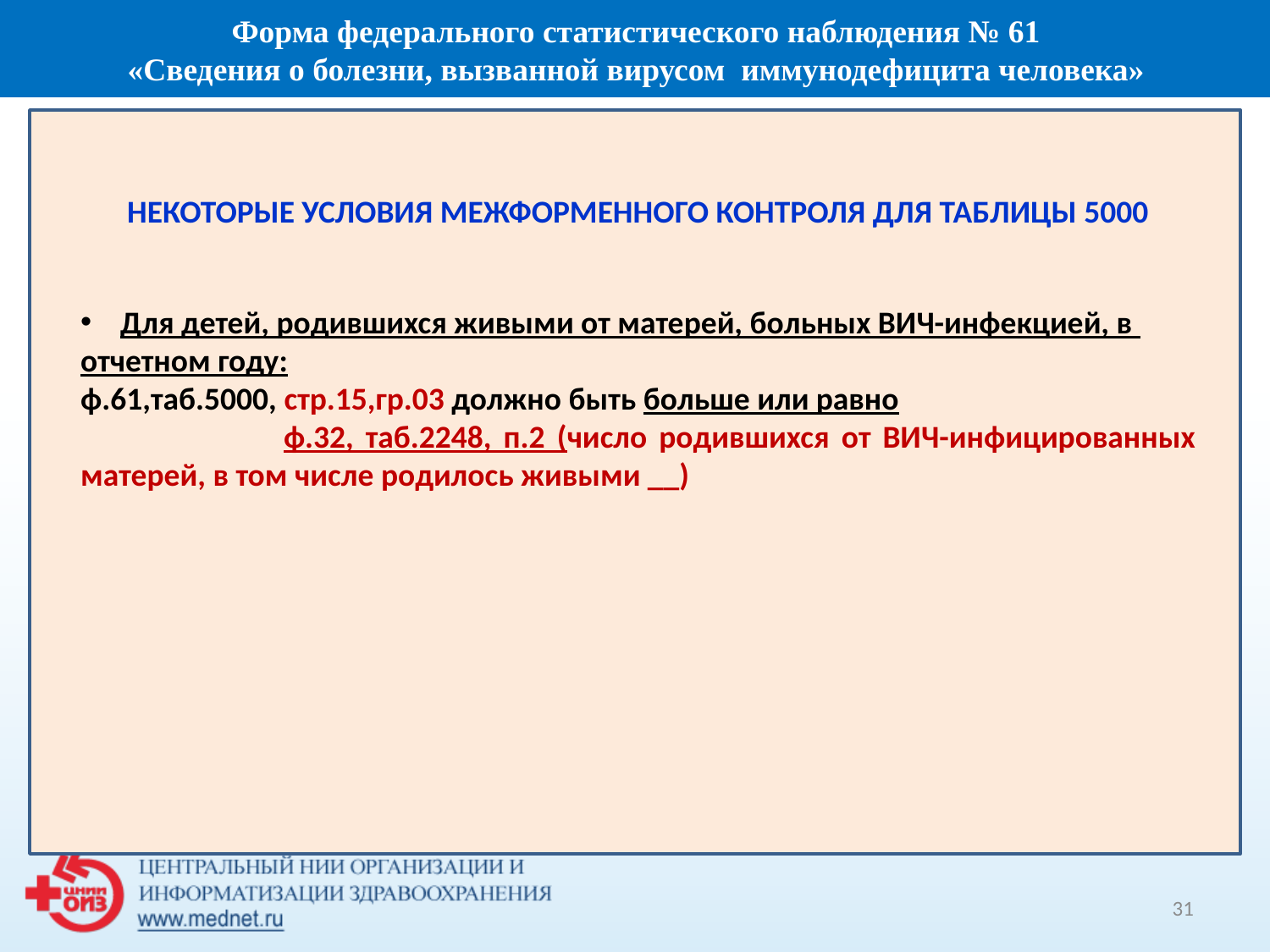

Форма федерального статистического наблюдения № 61
 «Сведения о болезни, вызванной вирусом  иммунодефицита человека»

НЕКОТОРЫЕ УСЛОВИЯ МЕЖФОРМЕННОГО КОНТРОЛЯ ДЛЯ ТАБЛИЦЫ 5000
Для детей, родившихся живыми от матерей, больных ВИЧ-инфекцией, в
отчетном году:
ф.61,таб.5000, стр.15,гр.03 должно быть больше или равно
                 ф.32, таб.2248, п.2 (число родившихся от ВИЧ-инфицированных матерей, в том числе родилось живыми __)

31